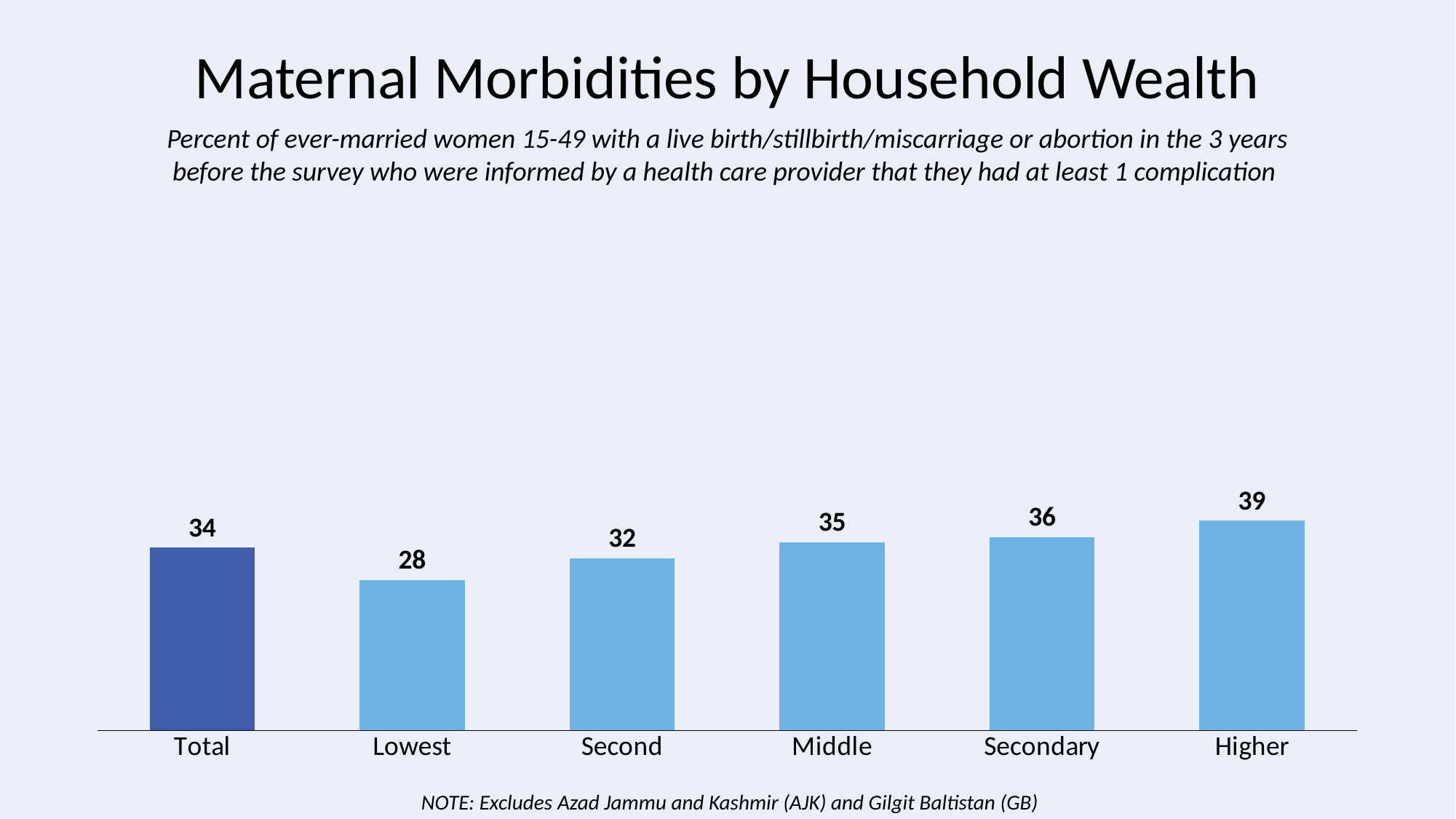

# Maternal Morbidities by Household Wealth
Percent of ever-married women 15-49 with a live birth/stillbirth/miscarriage or abortion in the 3 years before the survey who were informed by a health care provider that they had at least 1 complication

### Chart

| Category | Mother |
|---|---|
| Total | 34.0 |
| Lowest | 28.0 |
| Second | 32.0 |
| Middle | 35.0 |
| Secondary | 36.0 |
| Higher | 39.0 |
NOTE: Excludes Azad Jammu and Kashmir (AJK) and Gilgit Baltistan (GB)